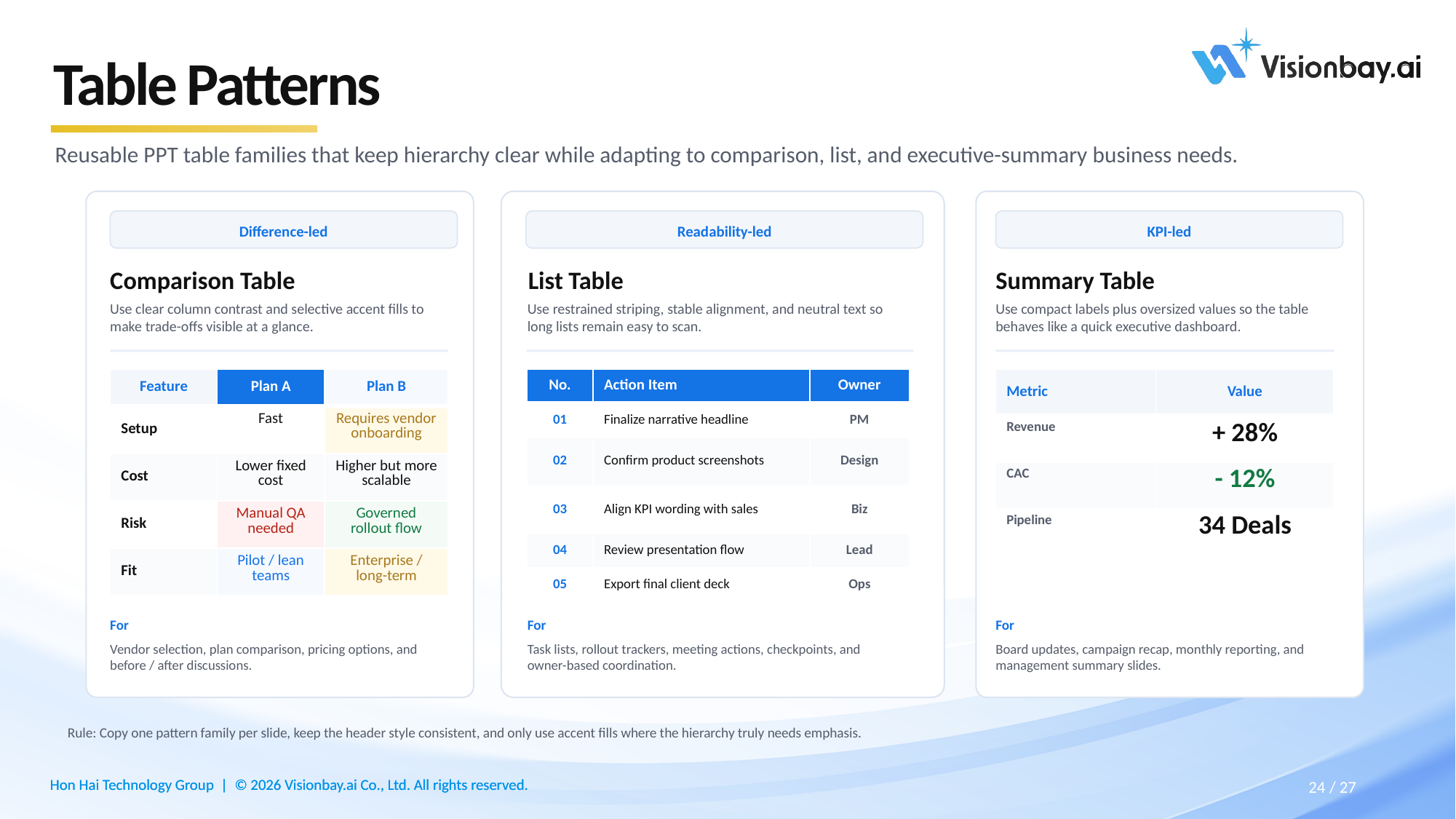

# Table Patterns
Reusable PPT table families that keep hierarchy clear while adapting to comparison, list, and executive-summary business needs.

Difference-led
Readability-led
KPI-led
Comparison Table
List Table
Summary Table
Use clear column contrast and selective accent fills to make trade-offs visible at a glance.
Use restrained striping, stable alignment, and neutral text so long lists remain easy to scan.
Use compact labels plus oversized values so the table behaves like a quick executive dashboard.

| Feature | Plan A | Plan B |
| --- | --- | --- |
| Setup | Fast | Requires vendor onboarding |
| Cost | Lower fixed cost | Higher but more scalable |
| Risk | Manual QA needed | Governed rollout flow |
| Fit | Pilot / lean teams | Enterprise / long-term |
| No. | Action Item | Owner |
| --- | --- | --- |
| 01 | Finalize narrative headline | PM |
| 02 | Confirm product screenshots | Design |
| 03 | Align KPI wording with sales | Biz |
| 04 | Review presentation flow | Lead |
| 05 | Export final client deck | Ops |
| Metric | Value |
| --- | --- |
| Revenue | + 28% |
| CAC | - 12% |
| Pipeline | 34 Deals |
For
For
For
Vendor selection, plan comparison, pricing options, and before / after discussions.
Task lists, rollout trackers, meeting actions, checkpoints, and owner-based coordination.
Board updates, campaign recap, monthly reporting, and management summary slides.
Rule: Copy one pattern family per slide, keep the header style consistent, and only use accent fills where the hierarchy truly needs emphasis.
27